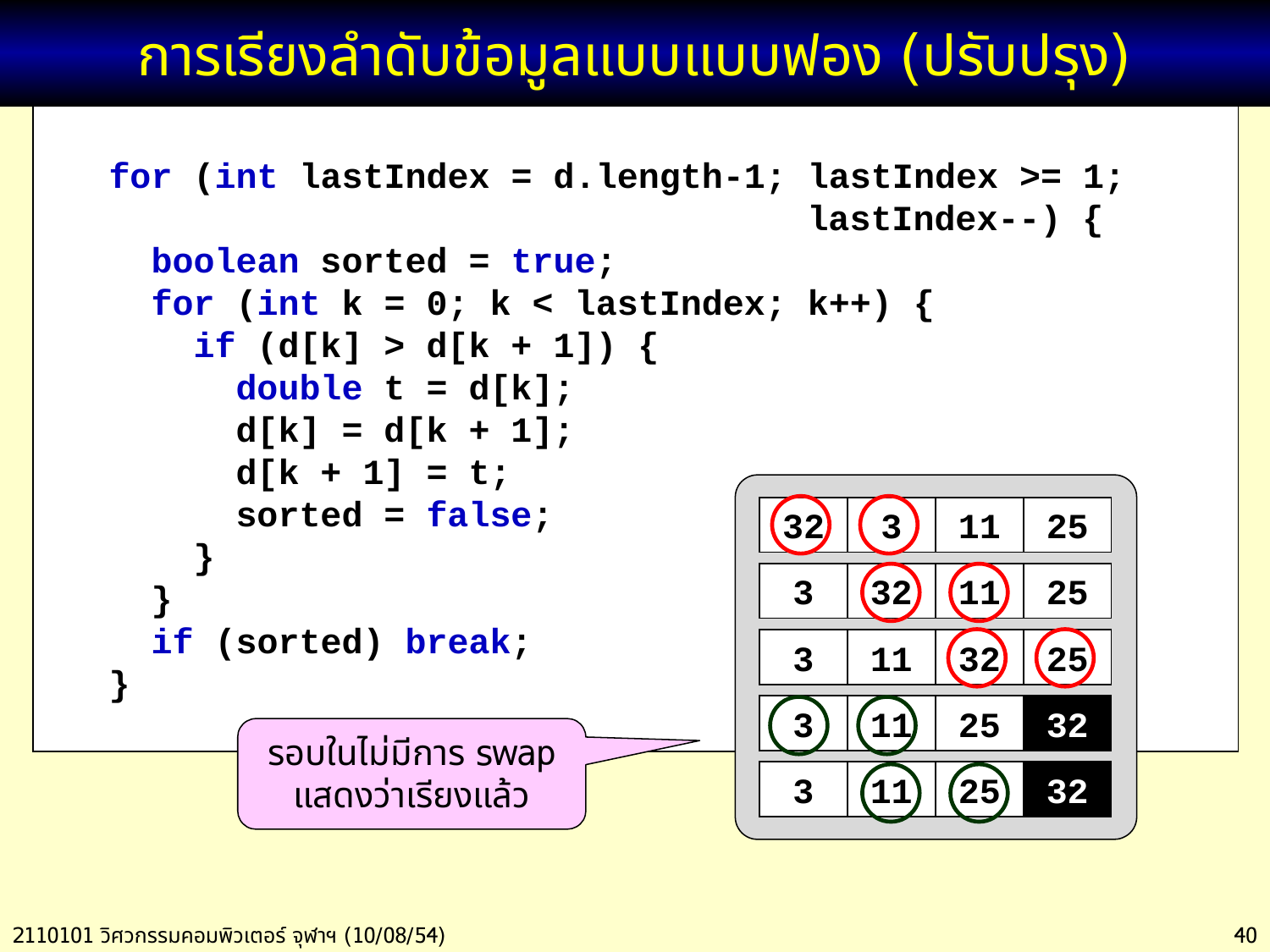

# การเรียงลำดับข้อมูลแบบแบบฟอง (ปรับปรุง)

   for (int lastIndex = d.length-1; lastIndex >= 1;
                                    lastIndex--) {
     boolean sorted = true;
     for (int k = 0; k < lastIndex; k++) {
       if (d[k] > d[k + 1]) {
         double t = d[k];
         d[k] = d[k + 1];
         d[k + 1] = t;
         sorted = false;
       }
     }
     if (sorted) break;
   }

32
3
11
25
3
32
11
25

3
11
32
25
3
11
25
32

รอบในไม่มีการ swap แสดงว่าเรียงแล้ว
3
11
25
32